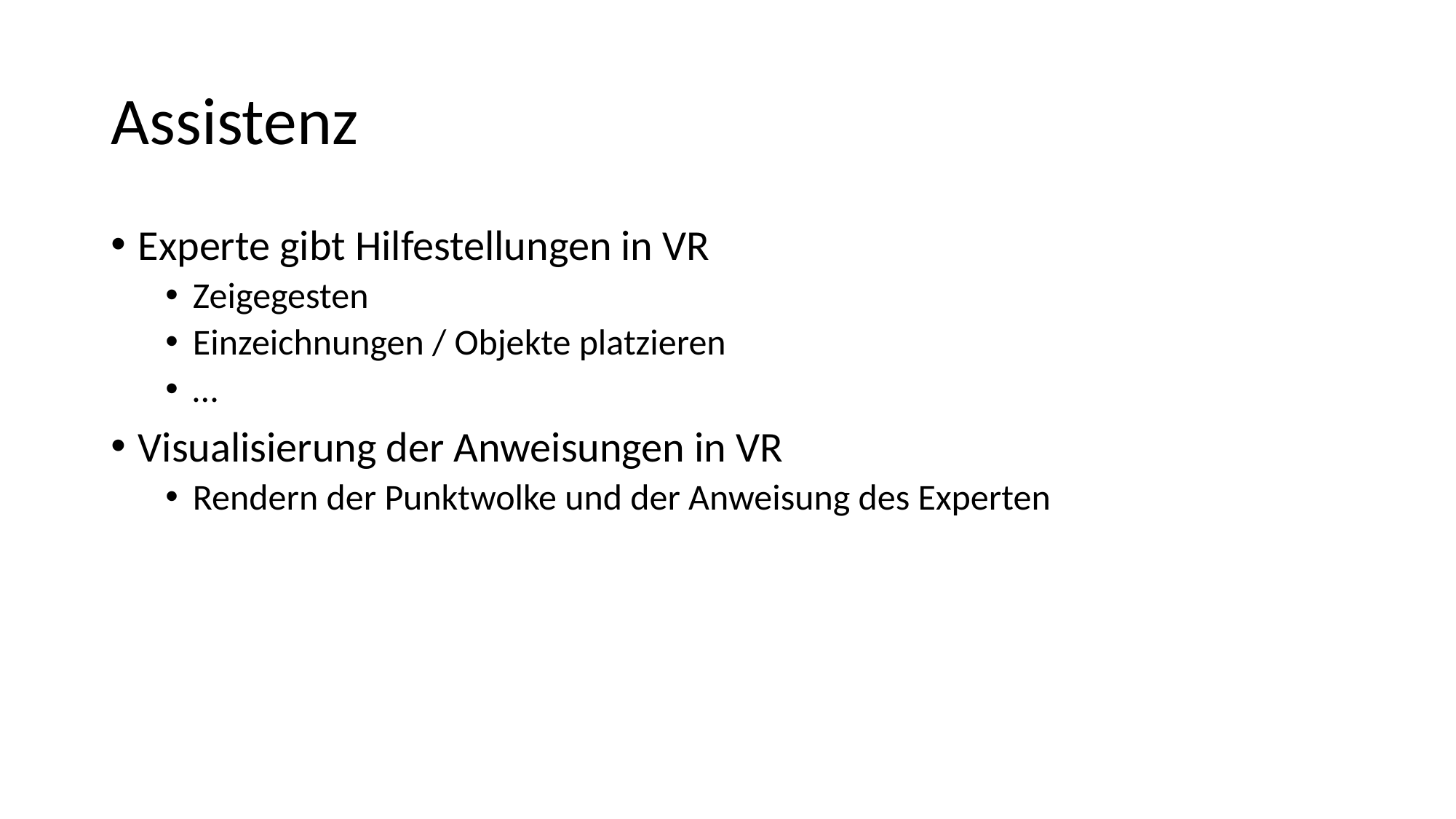

# Assistenz
Experte gibt Hilfestellungen in VR
Zeigegesten
Einzeichnungen / Objekte platzieren
…
Visualisierung der Anweisungen in VR
Rendern der Punktwolke und der Anweisung des Experten